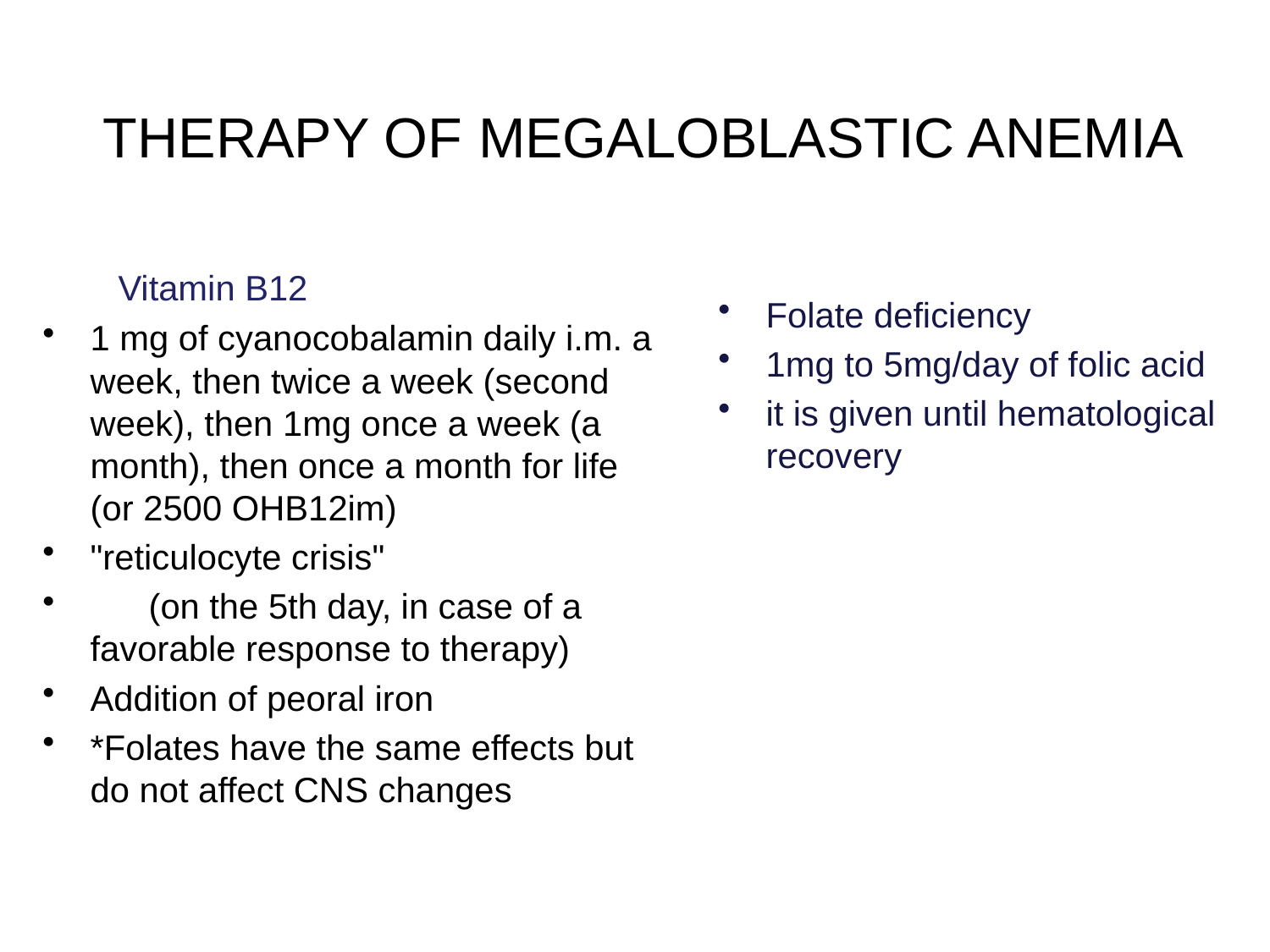

# THERAPY OF MEGALOBLASTIC ANEMIA
       Vitamin B12
1 mg of cyanocobalamin daily i.m. a week, then twice a week (second week), then 1mg once a week (a month), then once a month for life (or 2500 OHB12im)
"reticulocyte crisis"
      (on the 5th day, in case of a favorable response to therapy)
Addition of peoral iron
*Folates have the same effects but do not affect CNS changes
Folate deficiency
1mg to 5mg/day of folic acid
it is given until hematological recovery